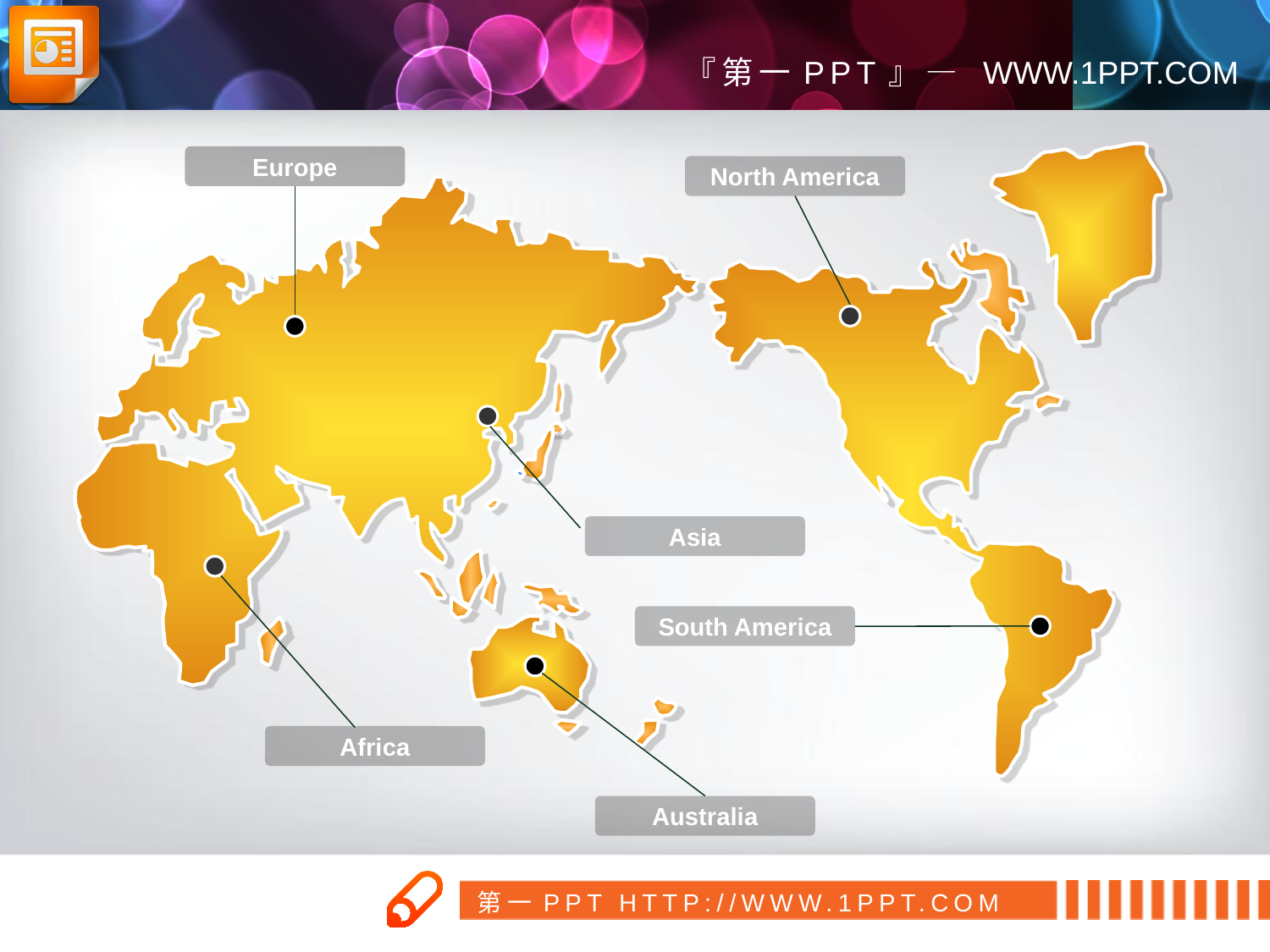

Europe
North America

Asia

South America

Africa
Australia